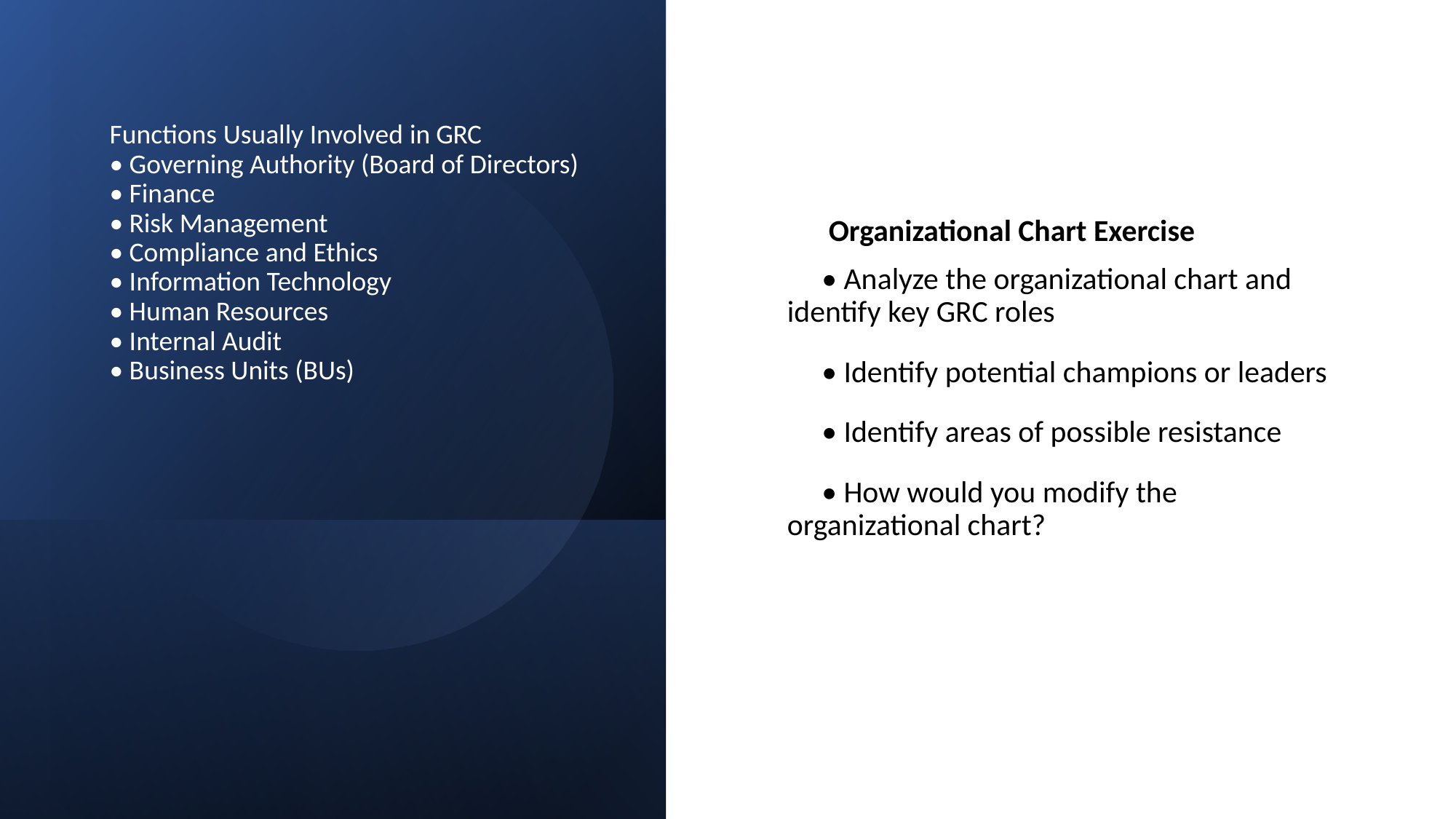

# Functions Usually Involved in GRC • Governing Authority (Board of Directors) • Finance • Risk Management • Compliance and Ethics • Information Technology • Human Resources • Internal Audit • Business Units (BUs)

      Organizational Chart Exercise
     • Analyze the organizational chart and identify key GRC roles
     • Identify potential champions or leaders
     • Identify areas of possible resistance
     • How would you modify the  organizational chart?